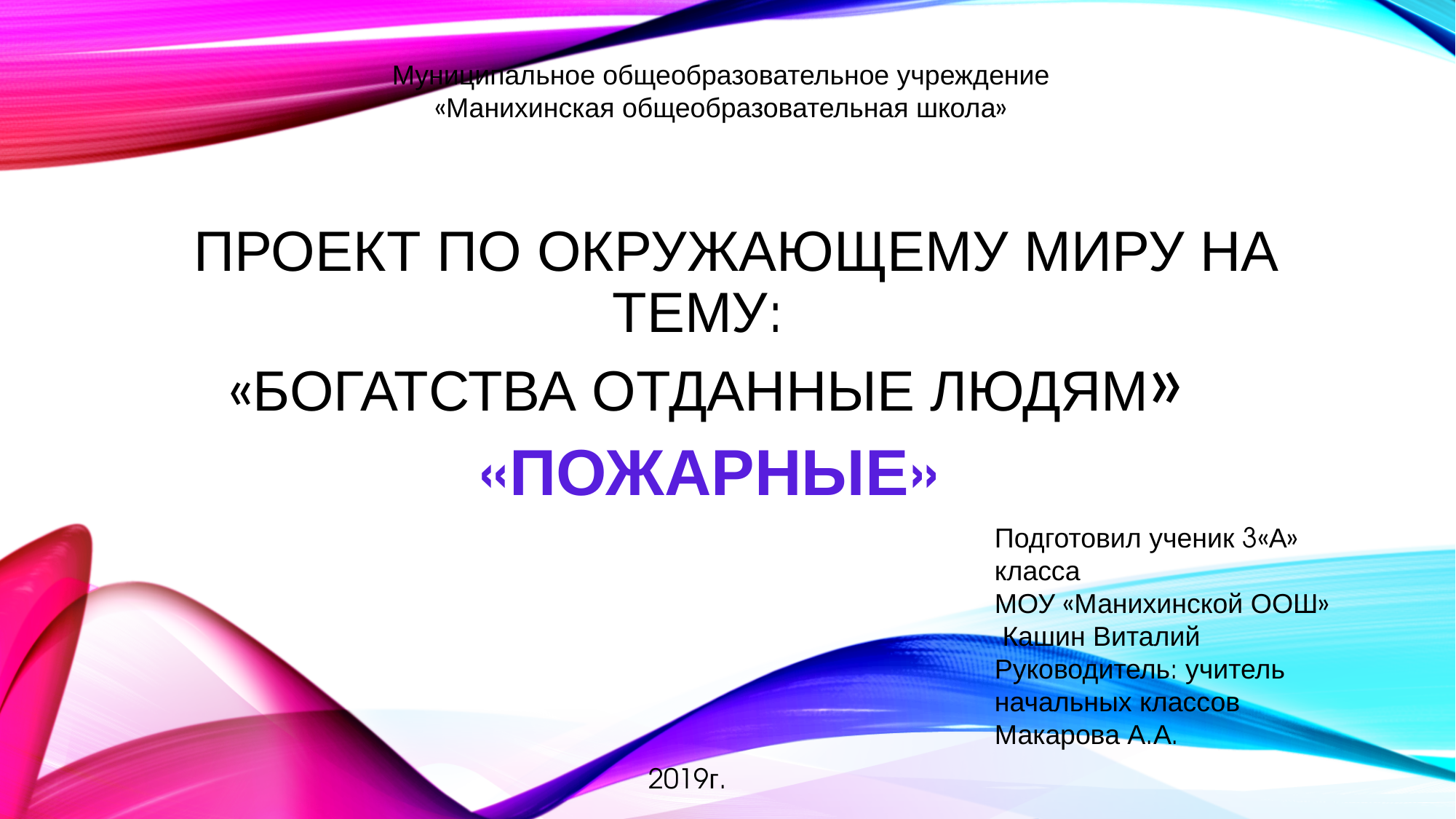

Муниципальное общеобразовательное учреждение
«Манихинская общеобразовательная школа»
# ПРОЕКТ по окружающему миру НА ТЕМУ: «БОГАТСТВА ОТДАННЫЕ ЛЮДЯМ»
«ПОЖАРНЫЕ»

Подготовил ученик 3«А» класса
МОУ «Манихинской ООШ»
 Кашин Виталий
Руководитель: учитель начальных классов
Макарова А.А.
2019г.